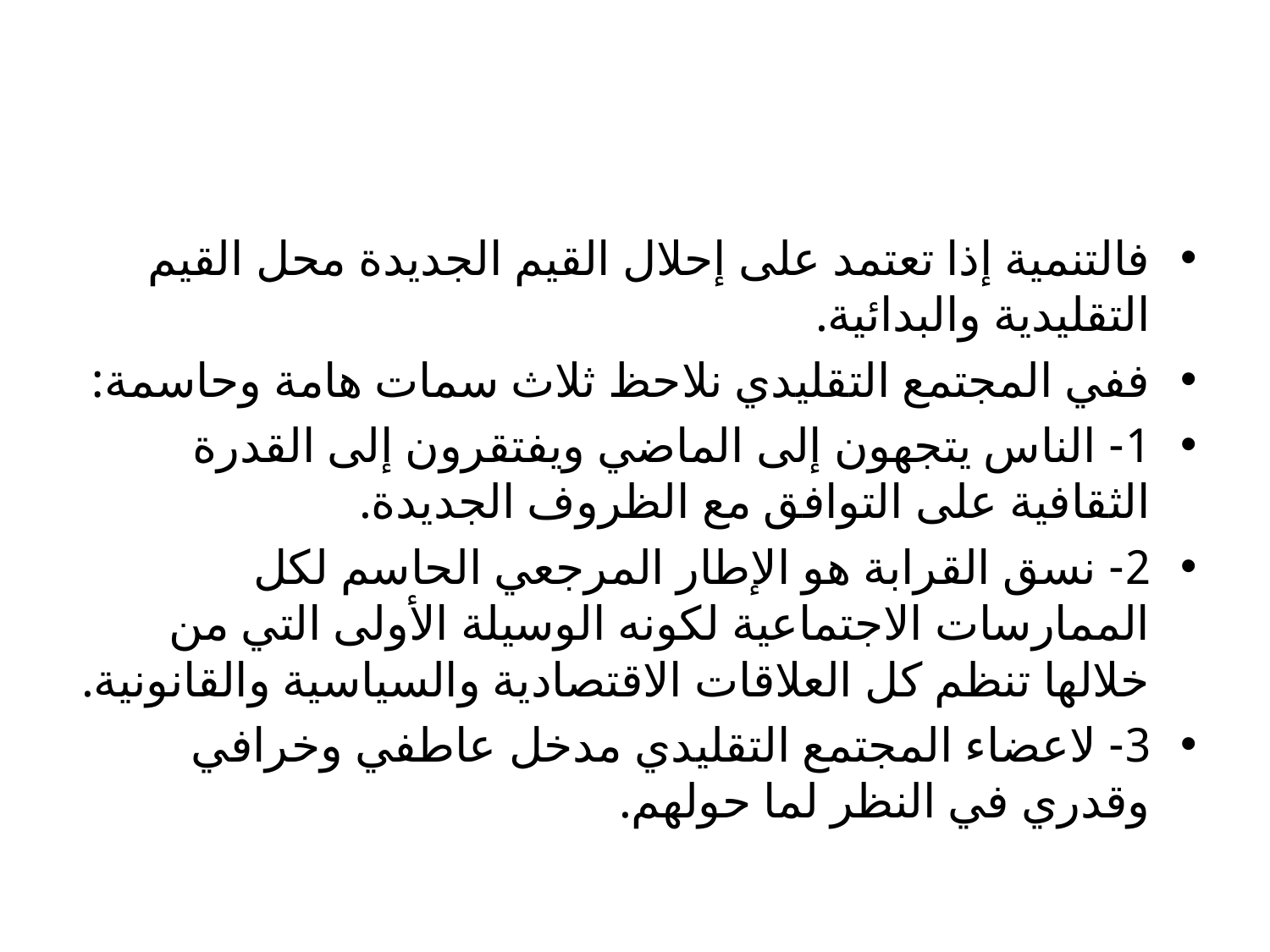

#
فالتنمية إذا تعتمد على إحلال القيم الجديدة محل القيم التقليدية والبدائية.
ففي المجتمع التقليدي نلاحظ ثلاث سمات هامة وحاسمة:
1- الناس يتجهون إلى الماضي ويفتقرون إلى القدرة الثقافية على التوافق مع الظروف الجديدة.
2- نسق القرابة هو الإطار المرجعي الحاسم لكل الممارسات الاجتماعية لكونه الوسيلة الأولى التي من خلالها تنظم كل العلاقات الاقتصادية والسياسية والقانونية.
3- لاعضاء المجتمع التقليدي مدخل عاطفي وخرافي وقدري في النظر لما حولهم.